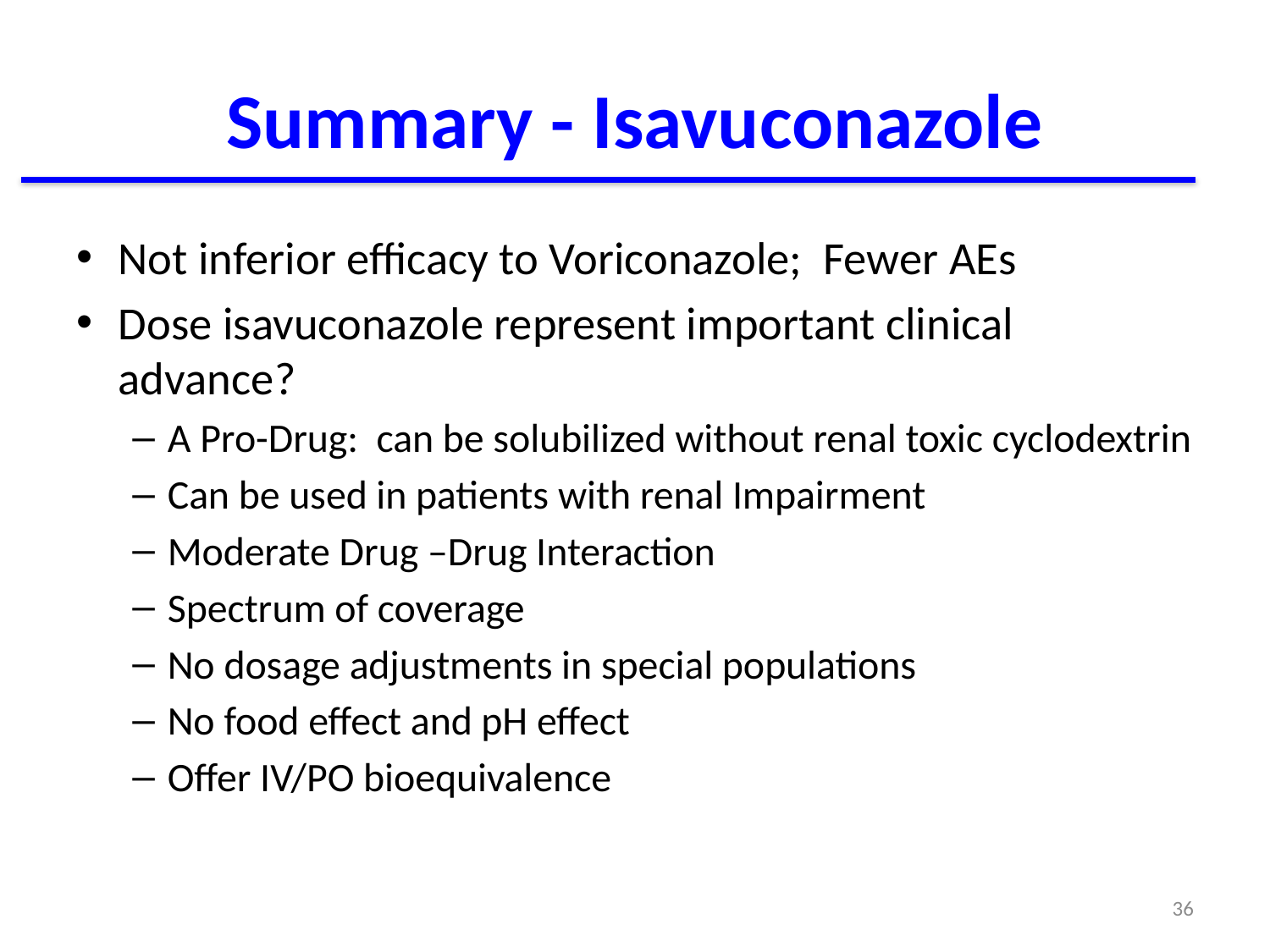

# Summary - Isavuconazole
Not inferior efficacy to Voriconazole;  Fewer AEs
Dose isavuconazole represent important clinical advance?
A Pro-Drug:  can be solubilized without renal toxic cyclodextrin
Can be used in patients with renal Impairment
Moderate Drug –Drug Interaction
Spectrum of coverage
No dosage adjustments in special populations
No food effect and pH effect
Offer IV/PO bioequivalence

36